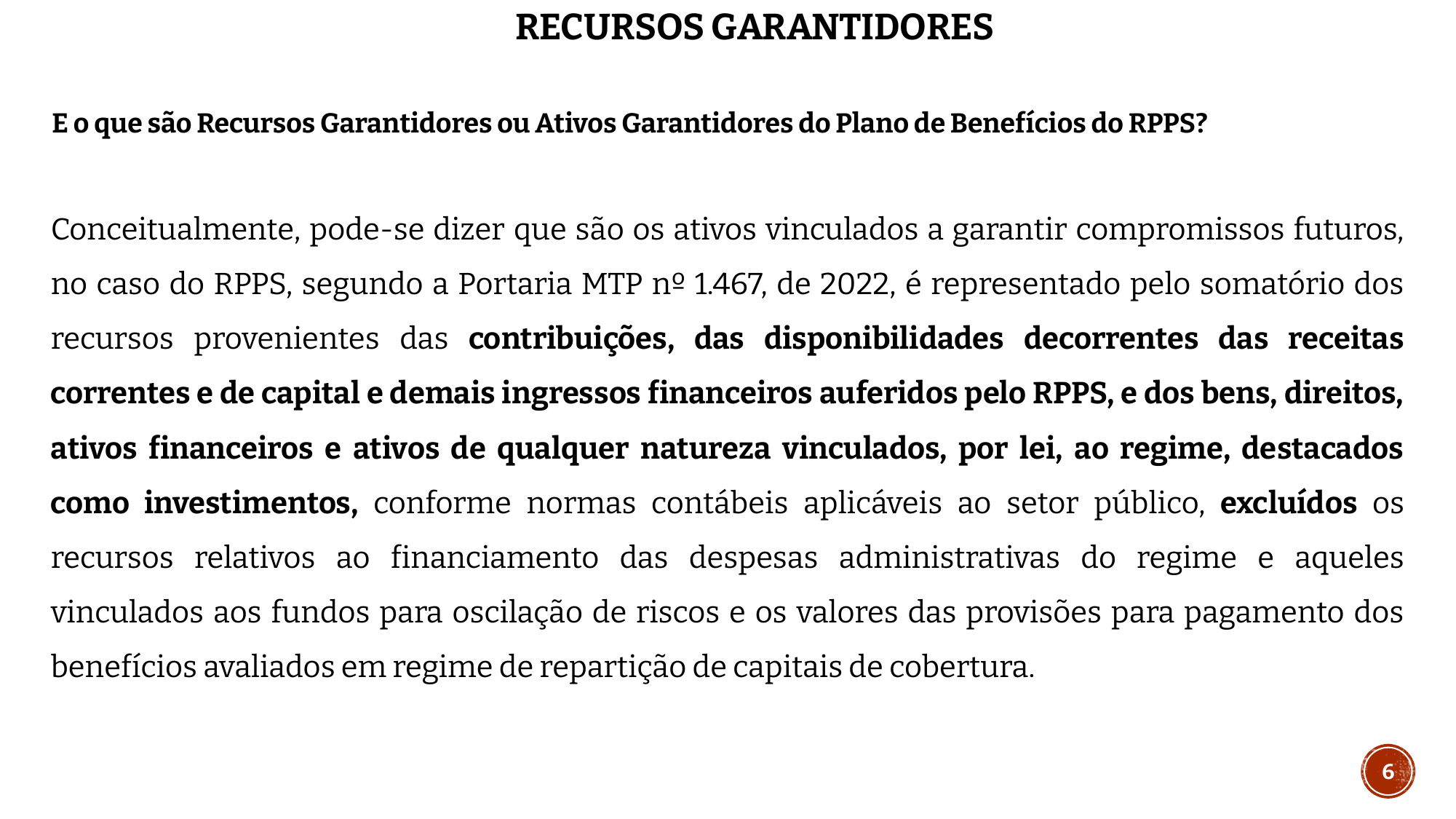

RECURSOS GARANTIDORES
Princípio Fundamental do RPPS - Equilíbrio Financeiro e Atuarial
E o que são Recursos Garantidores ou Ativos Garantidores do Plano de Benefícios do RPPS?
Conceitualmente, pode-se dizer que são os ativos vinculados a garantir compromissos futuros, no caso do RPPS, segundo a Portaria MTP nº 1.467, de 2022, é representado pelo somatório dos recursos provenientes das contribuições, das disponibilidades decorrentes das receitas correntes e de capital e demais ingressos financeiros auferidos pelo RPPS, e dos bens, direitos, ativos financeiros e ativos de qualquer natureza vinculados, por lei, ao regime, destacados como investimentos, conforme normas contábeis aplicáveis ao setor público, excluídos os recursos relativos ao financiamento das despesas administrativas do regime e aqueles vinculados aos fundos para oscilação de riscos e os valores das provisões para pagamento dos benefícios avaliados em regime de repartição de capitais de cobertura.
6